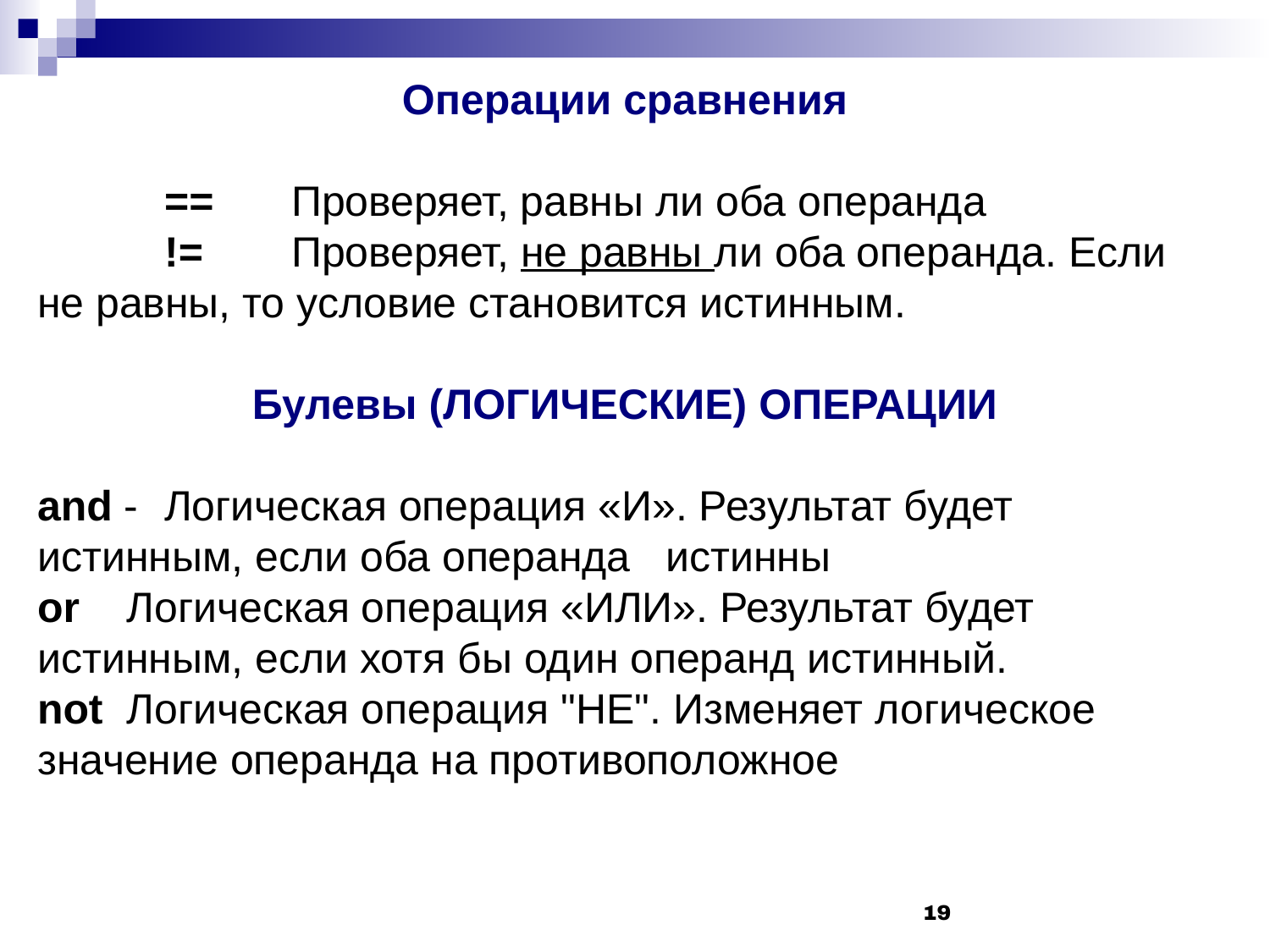

Операции сравнения

	==	Проверяет, равны ли оба операнда
	!=	Проверяет, не равны ли оба операнда. Если не равны, то условие становится истинным.

Булевы (ЛОГИЧЕСКИЕ) ОПЕРАЦИИ

and -	Логическая операция «И». Результат будет истинным, если оба операнда   истинны
or    Логическая операция «ИЛИ». Результат будет истинным, если хотя бы один операнд истинный.
not  Логическая операция "НЕ". Изменяет логическое значение операнда на противоположное

19